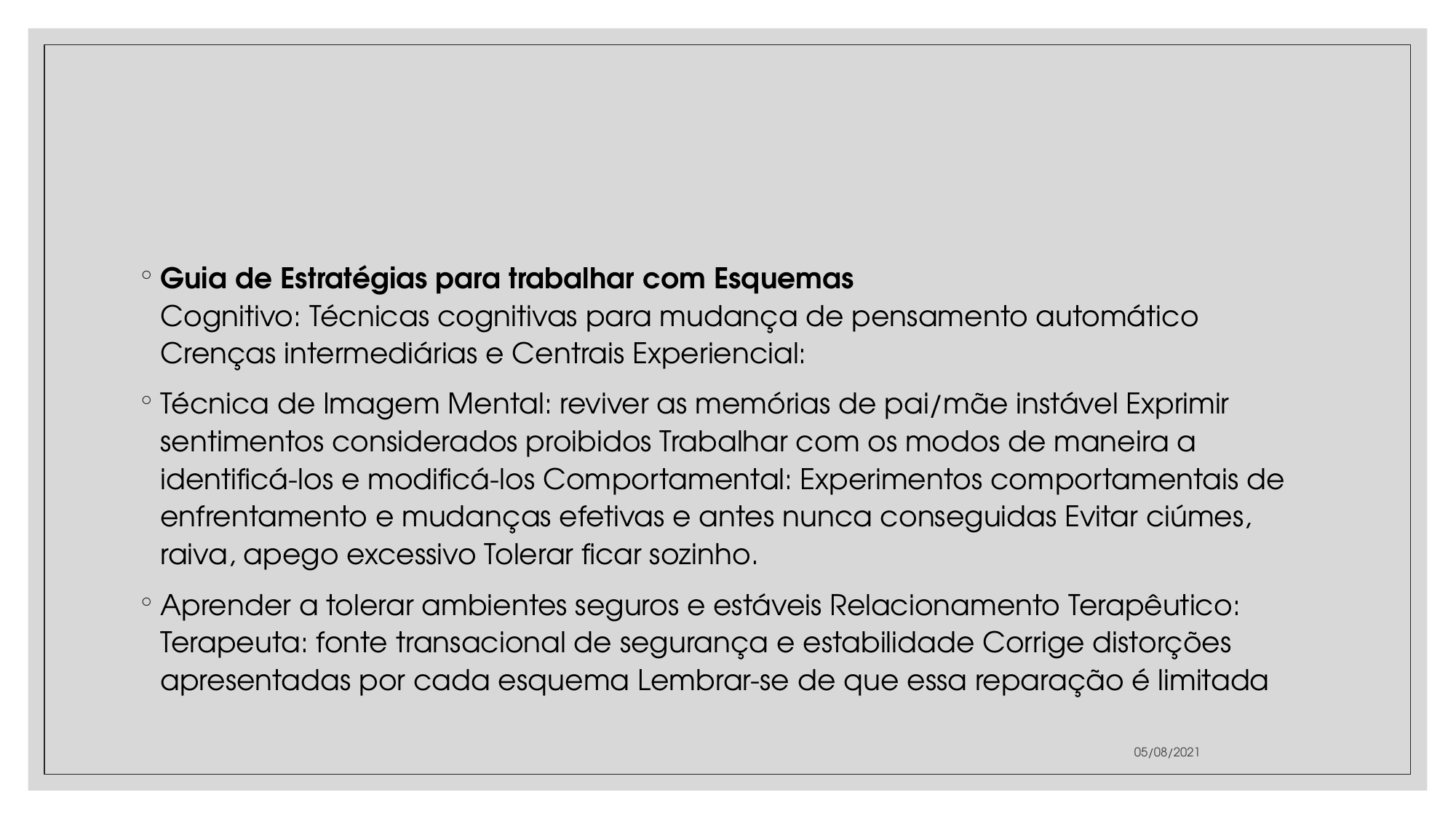

#
Guia de Estratégias para trabalhar com Esquemas
Cognitivo: Técnicas cognitivas para mudança de pensamento automático Crenças intermediárias e Centrais Experiencial:
Técnica de Imagem Mental: reviver as memórias de pai/mãe instável Exprimir sentimentos considerados proibidos Trabalhar com os modos de maneira a identificá-los e modificá-los Comportamental: Experimentos comportamentais de enfrentamento e mudanças efetivas e antes nunca conseguidas Evitar ciúmes, raiva, apego excessivo Tolerar ficar sozinho.
Aprender a tolerar ambientes seguros e estáveis Relacionamento Terapêutico: Terapeuta: fonte transacional de segurança e estabilidade Corrige distorções apresentadas por cada esquema Lembrar-se de que essa reparação é limitada
05/08/2021